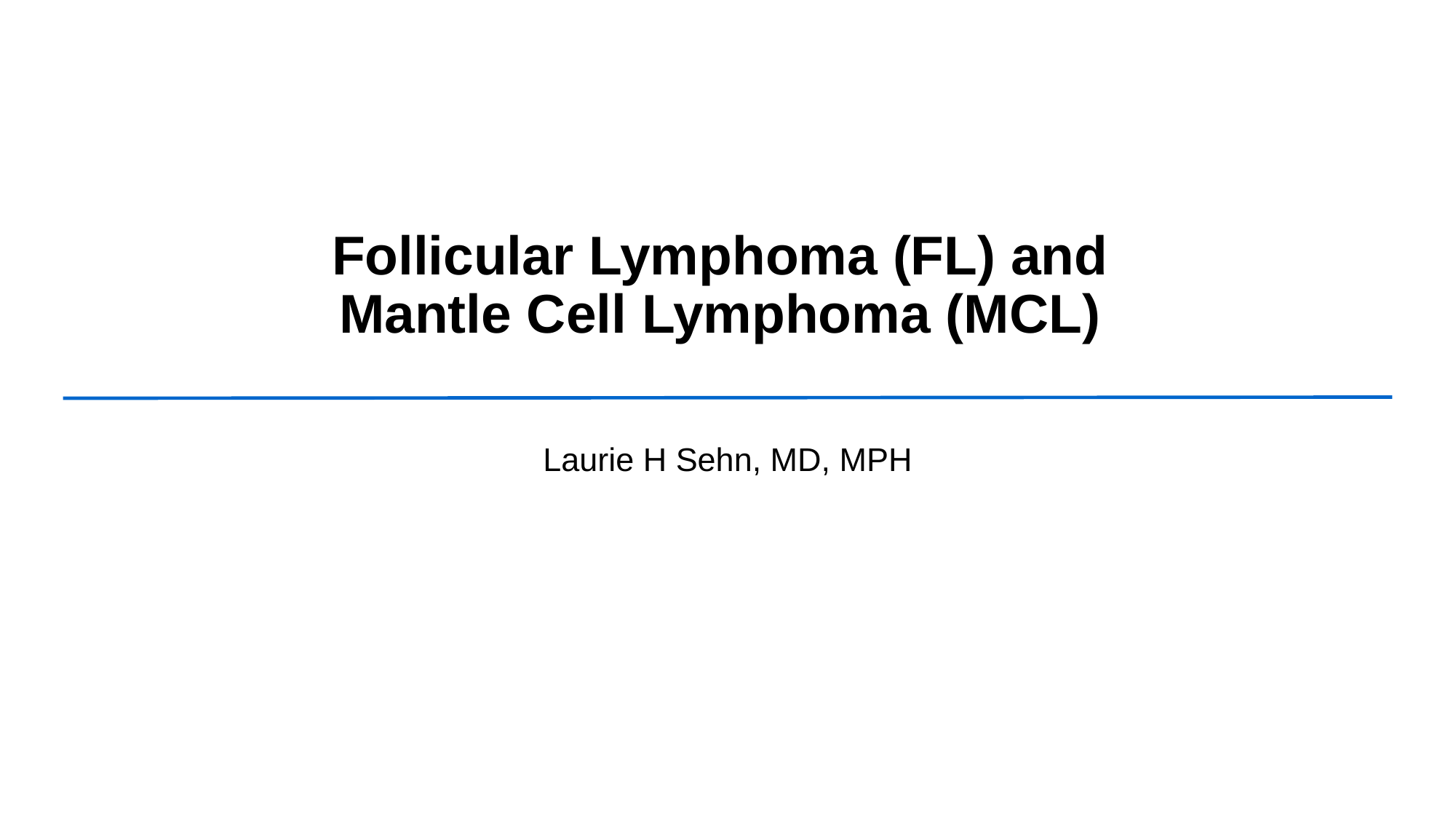

# Follicular Lymphoma (FL) and Mantle Cell Lymphoma (MCL)
Laurie H Sehn, MD, MPH